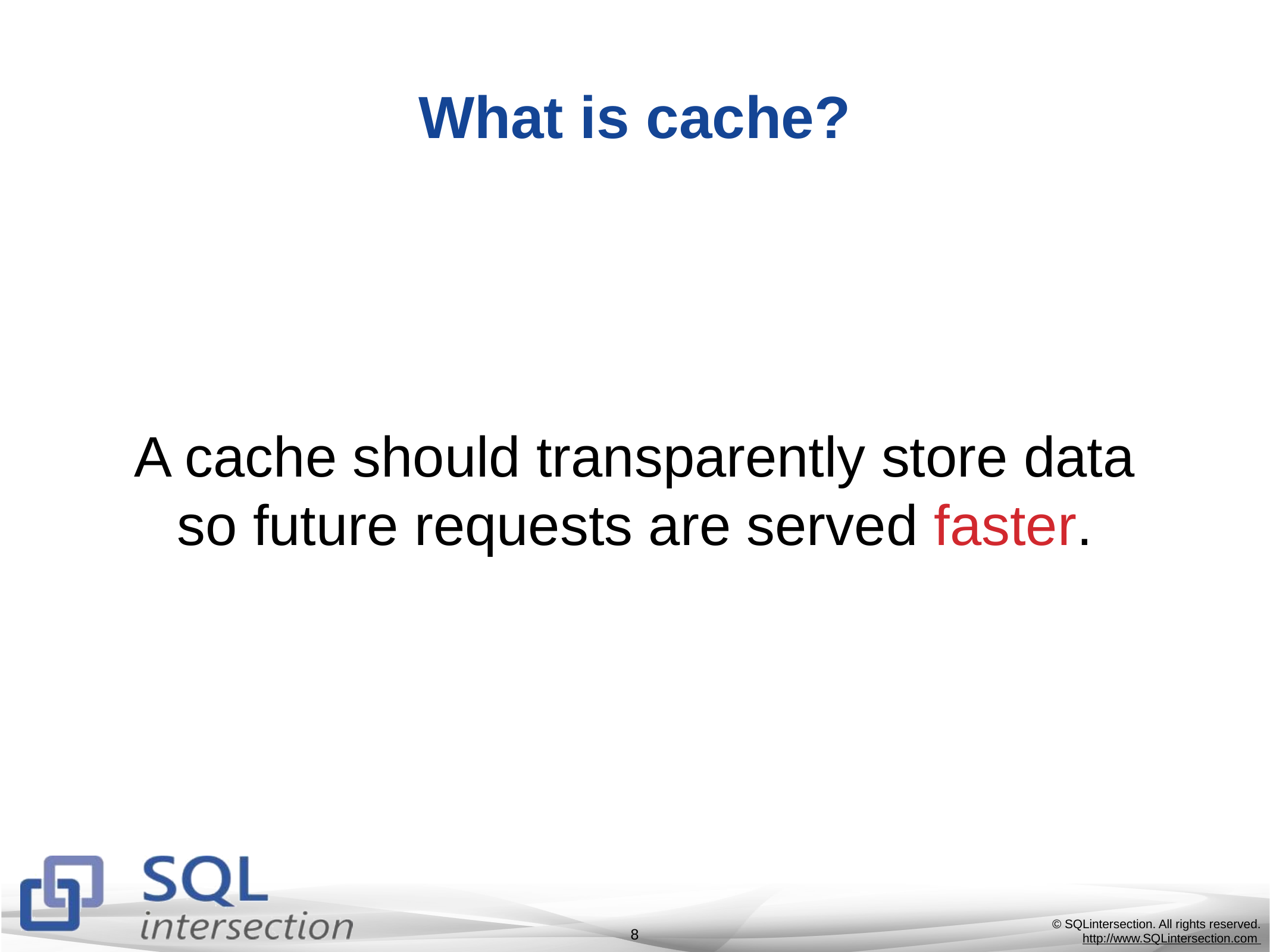

# What is cache?
A cache should transparently store data so future requests are served faster.